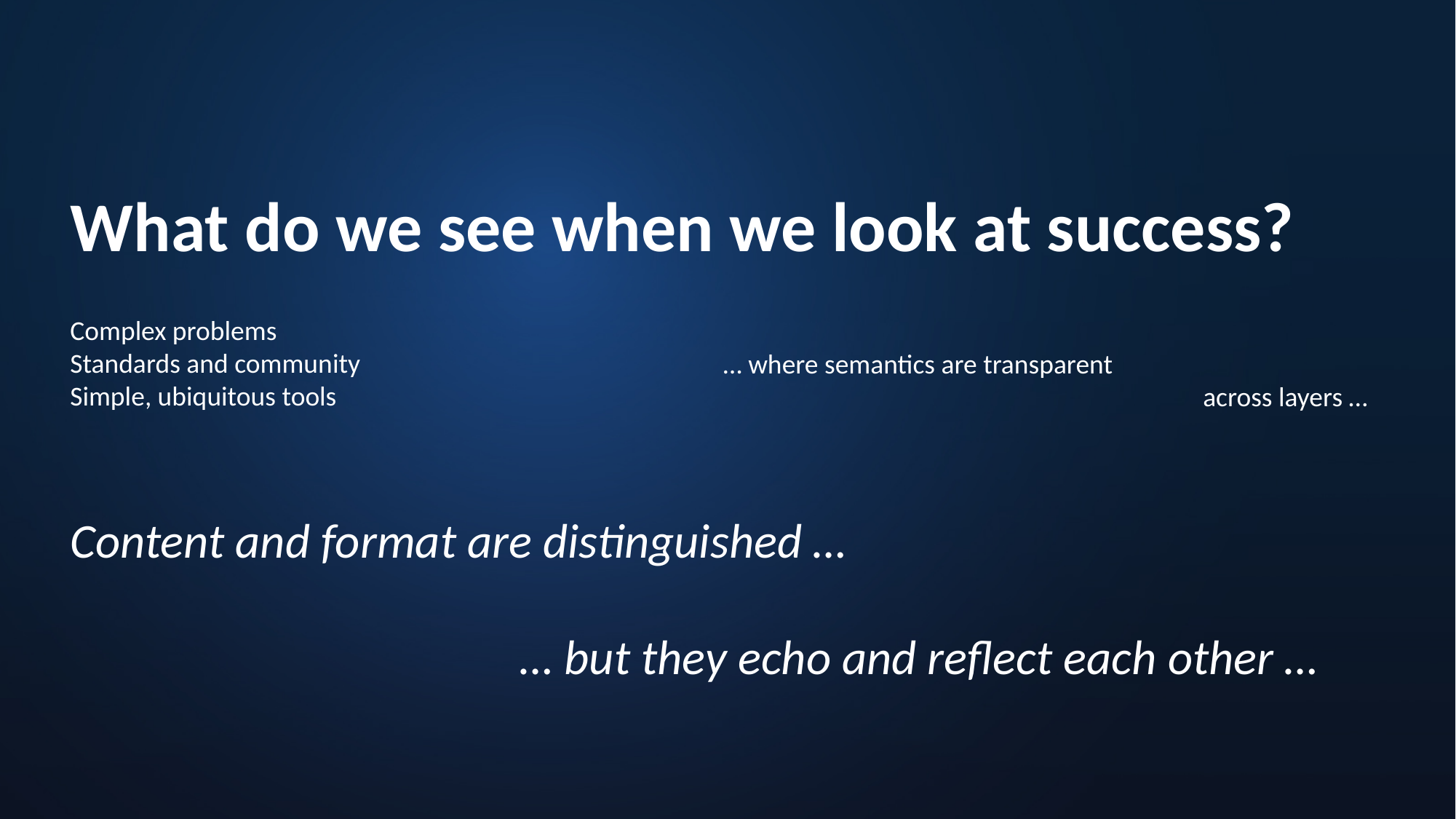

# What do we see when we look at success?
Complex problems
Standards and community
Simple, ubiquitous tools
… where semantics are transparent
across layers …
Content and format are distinguished …
… but they echo and reflect each other …